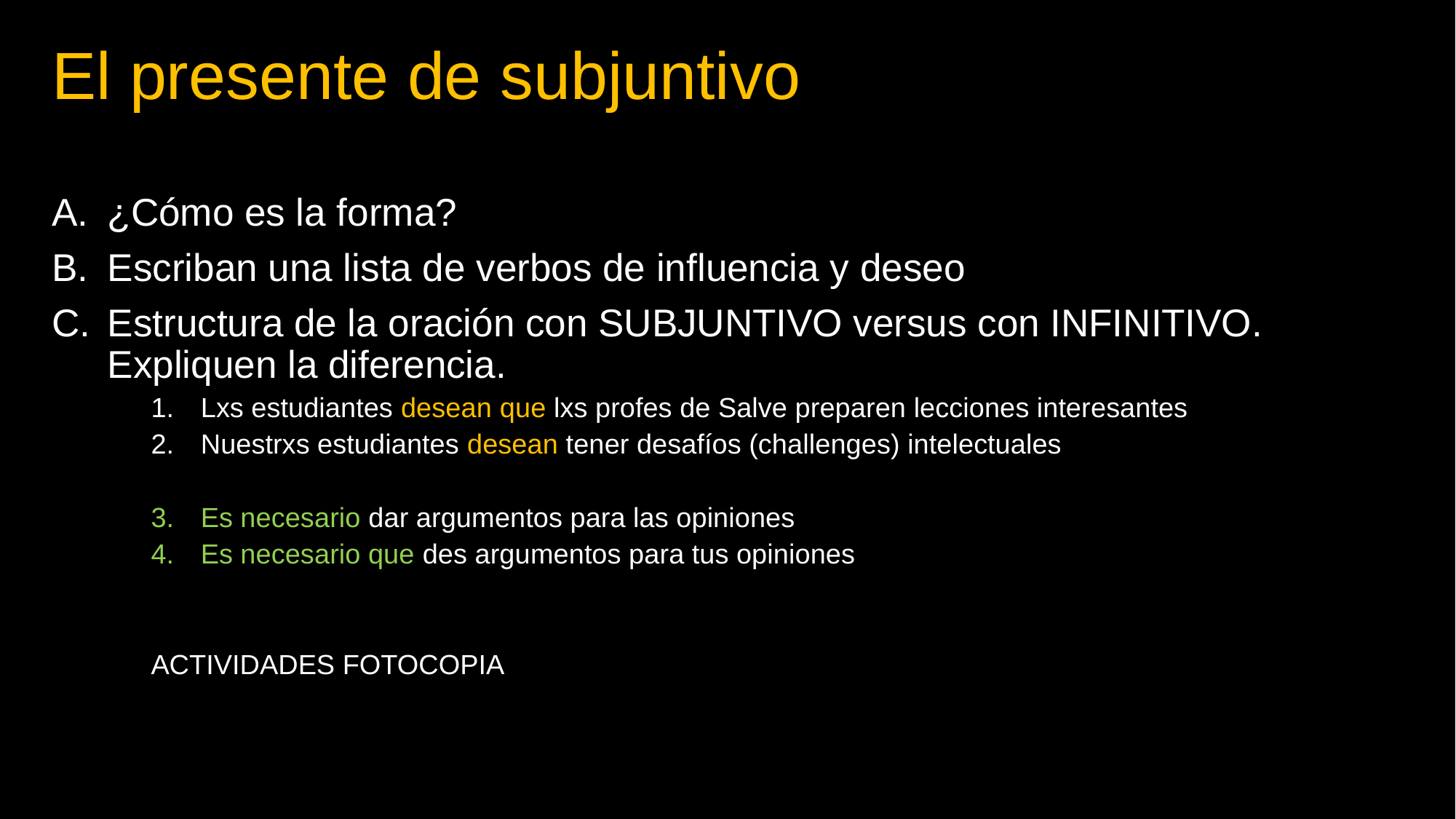

# El presente de subjuntivo
¿Cómo es la forma?
Escriban una lista de verbos de influencia y deseo
Estructura de la oración con SUBJUNTIVO versus con INFINITIVO. Expliquen la diferencia.
Lxs estudiantes desean que lxs profes de Salve preparen lecciones interesantes
Nuestrxs estudiantes desean tener desafíos (challenges) intelectuales

Es necesario dar argumentos para las opiniones
Es necesario que des argumentos para tus opiniones

ACTIVIDADES FOTOCOPIA